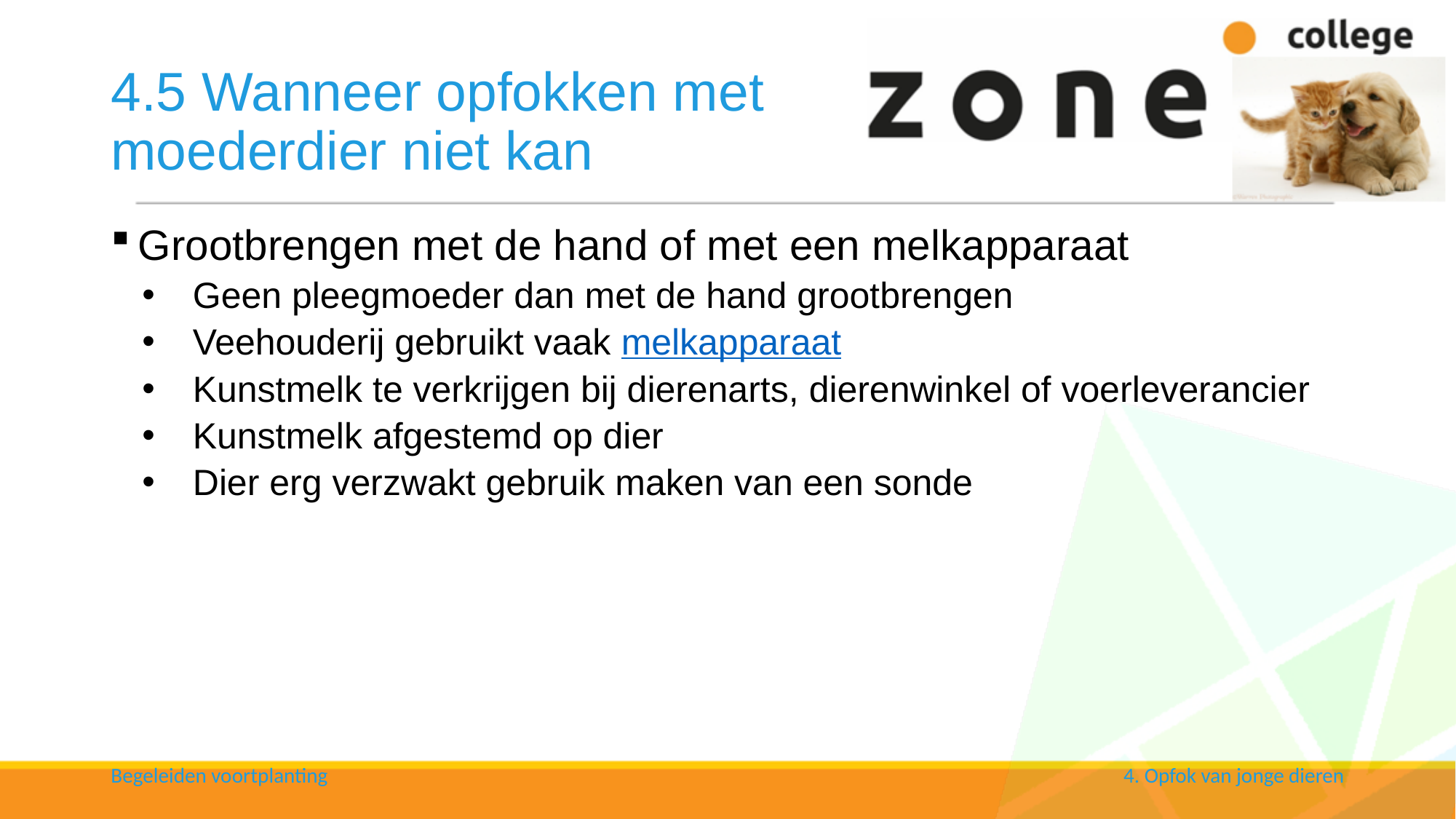

# 4.5 Wanneer opfokken met moederdier niet kan
Grootbrengen met de hand of met een melkapparaat
Geen pleegmoeder dan met de hand grootbrengen
Veehouderij gebruikt vaak melkapparaat
Kunstmelk te verkrijgen bij dierenarts, dierenwinkel of voerleverancier
Kunstmelk afgestemd op dier
Dier erg verzwakt gebruik maken van een sonde

Begeleiden voortplanting
4. Opfok van jonge dieren